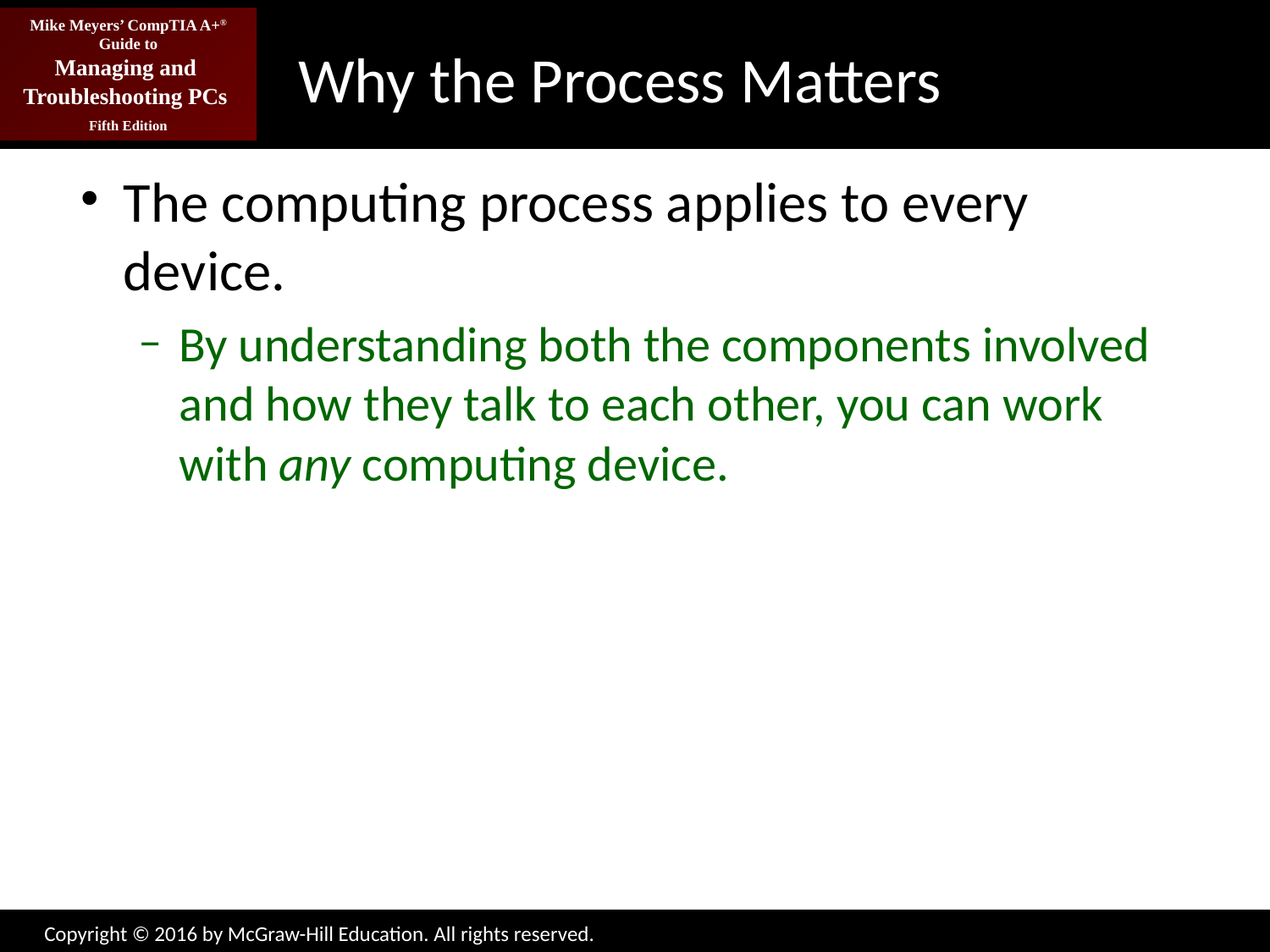

# Why the Process Matters
The computing process applies to every device.
By understanding both the components involved and how they talk to each other, you can work with any computing device.